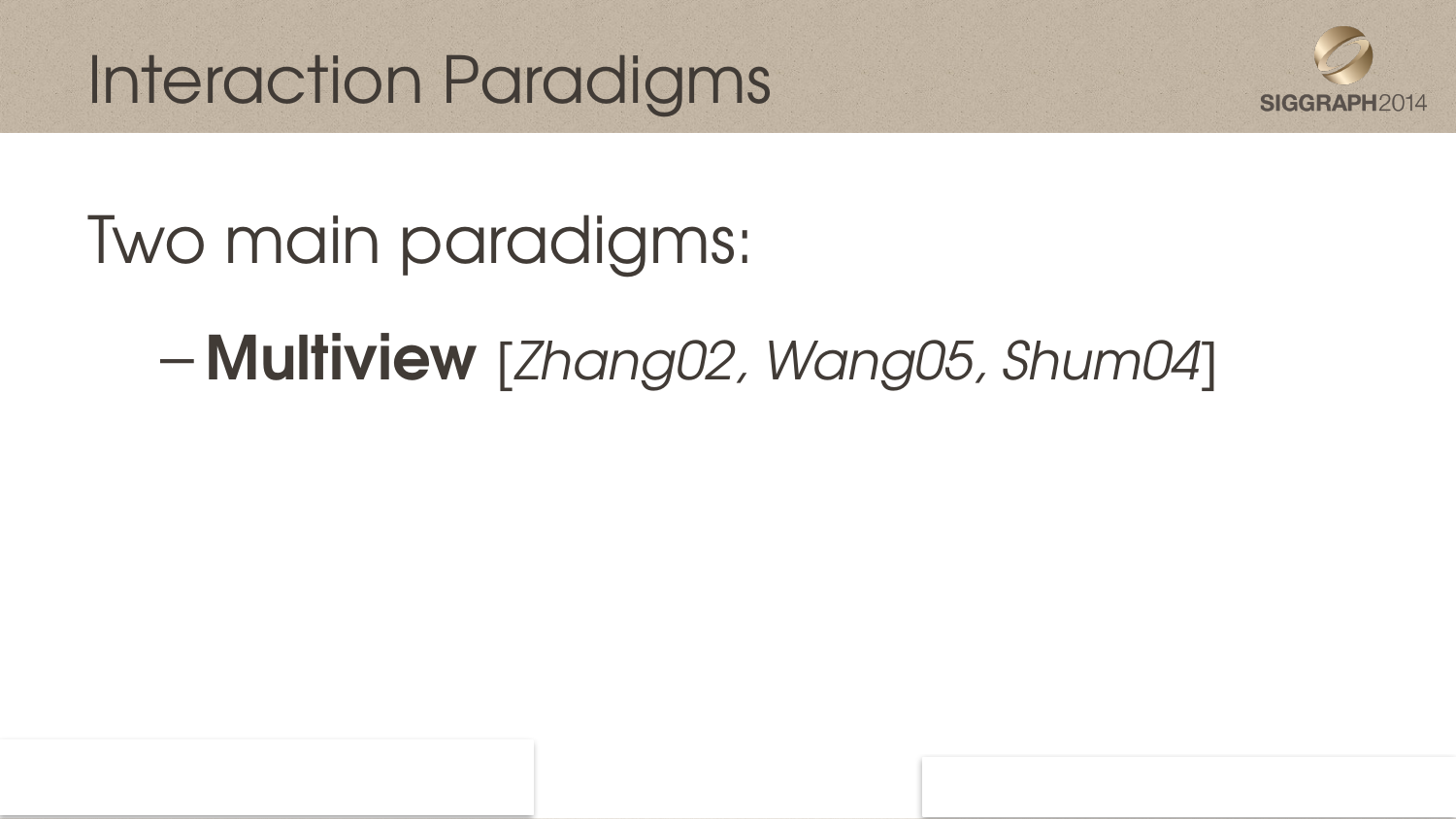

# Interaction Paradigms
Two main paradigms:

Multiview 	[Zhang02, Wang05, Shum04]